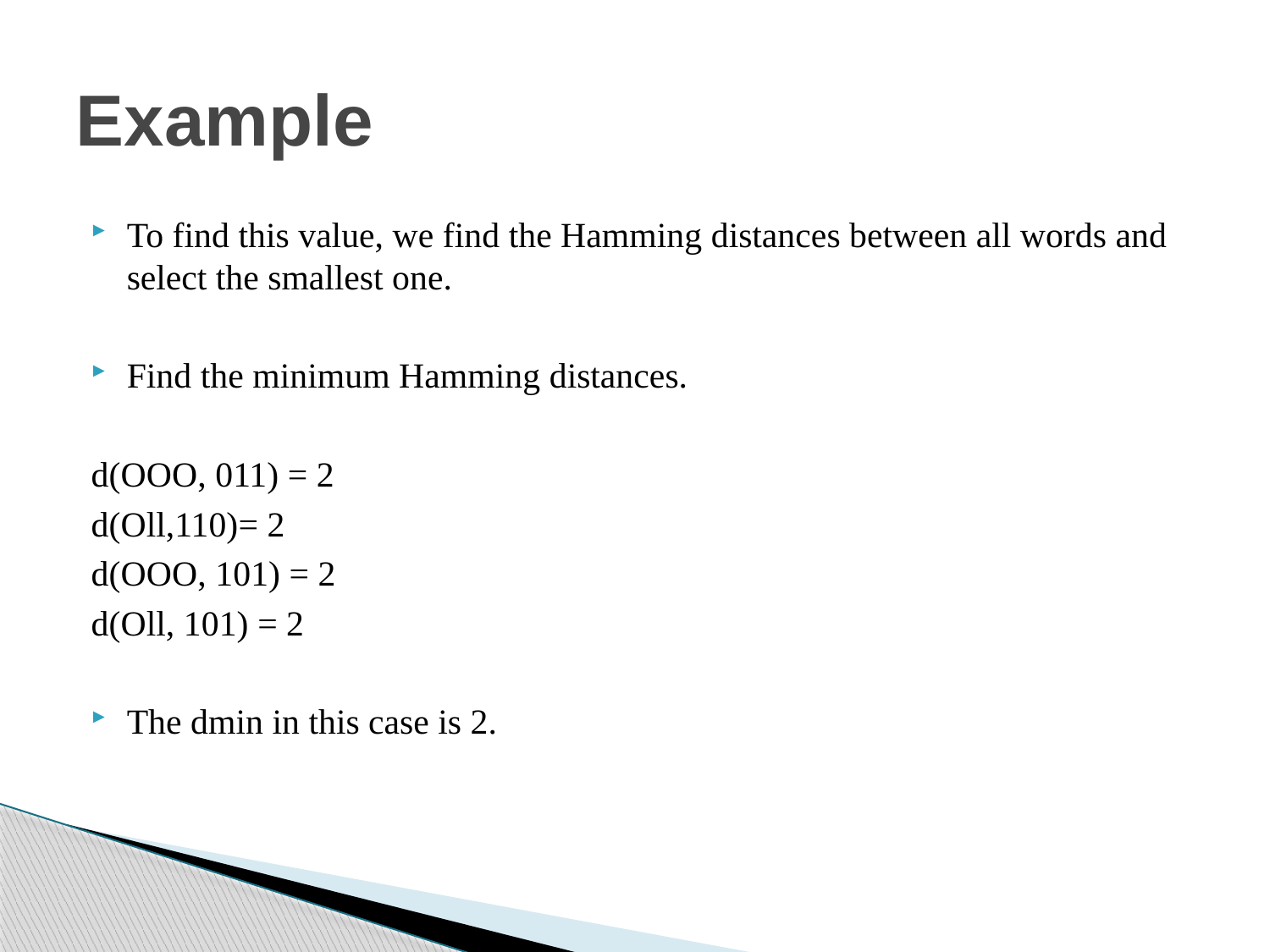

# Example
To find this value, we find the Hamming distances between all words and select the smallest one.

Find the minimum Hamming distances.

d(OOO, 011) = 2
d(Oll,110)= 2
d(OOO, 101) = 2
d(Oll, 101) = 2

The dmin in this case is 2.